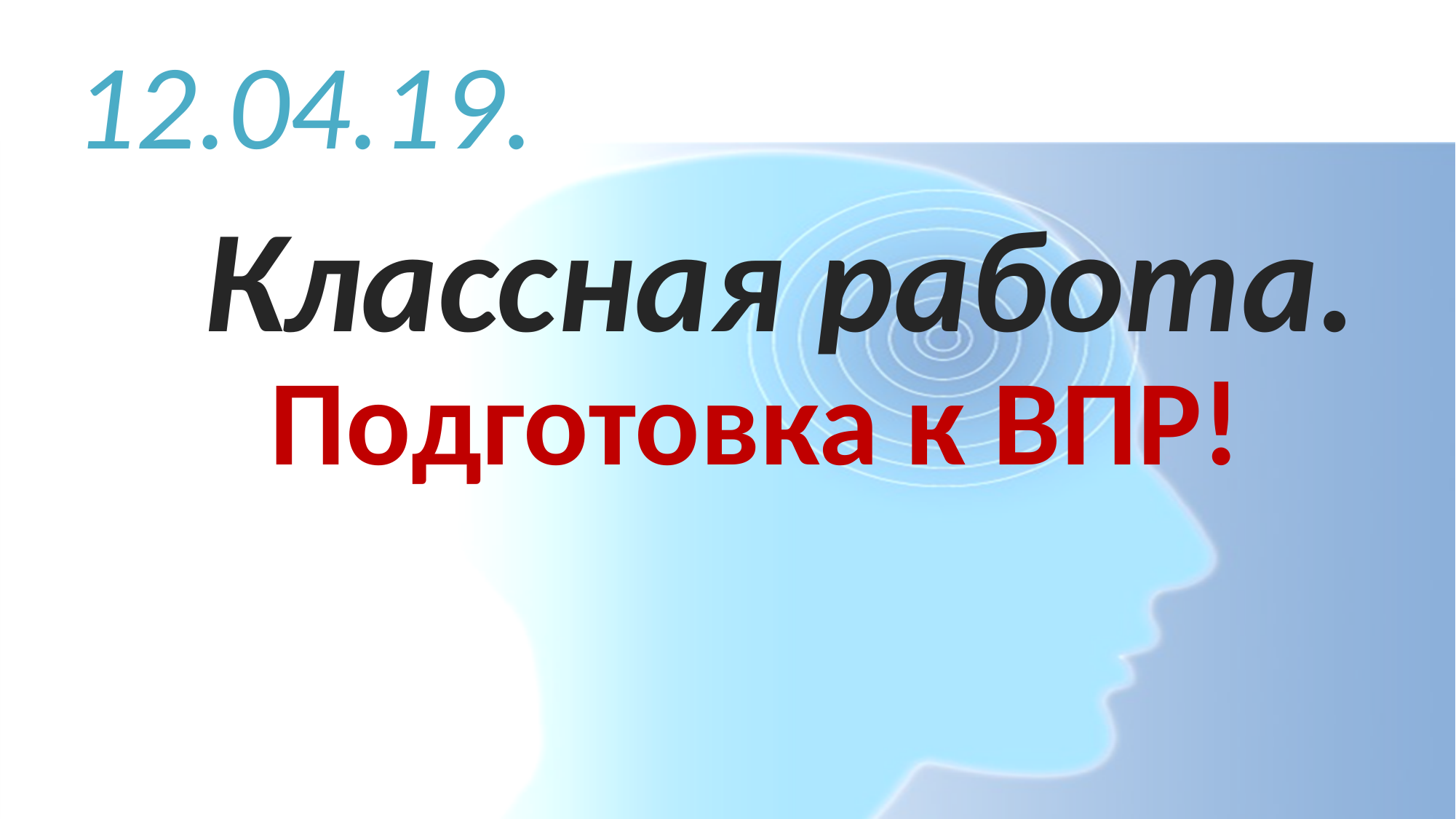

12.04.19.
Классная работа.
# Подготовка к ВПР!